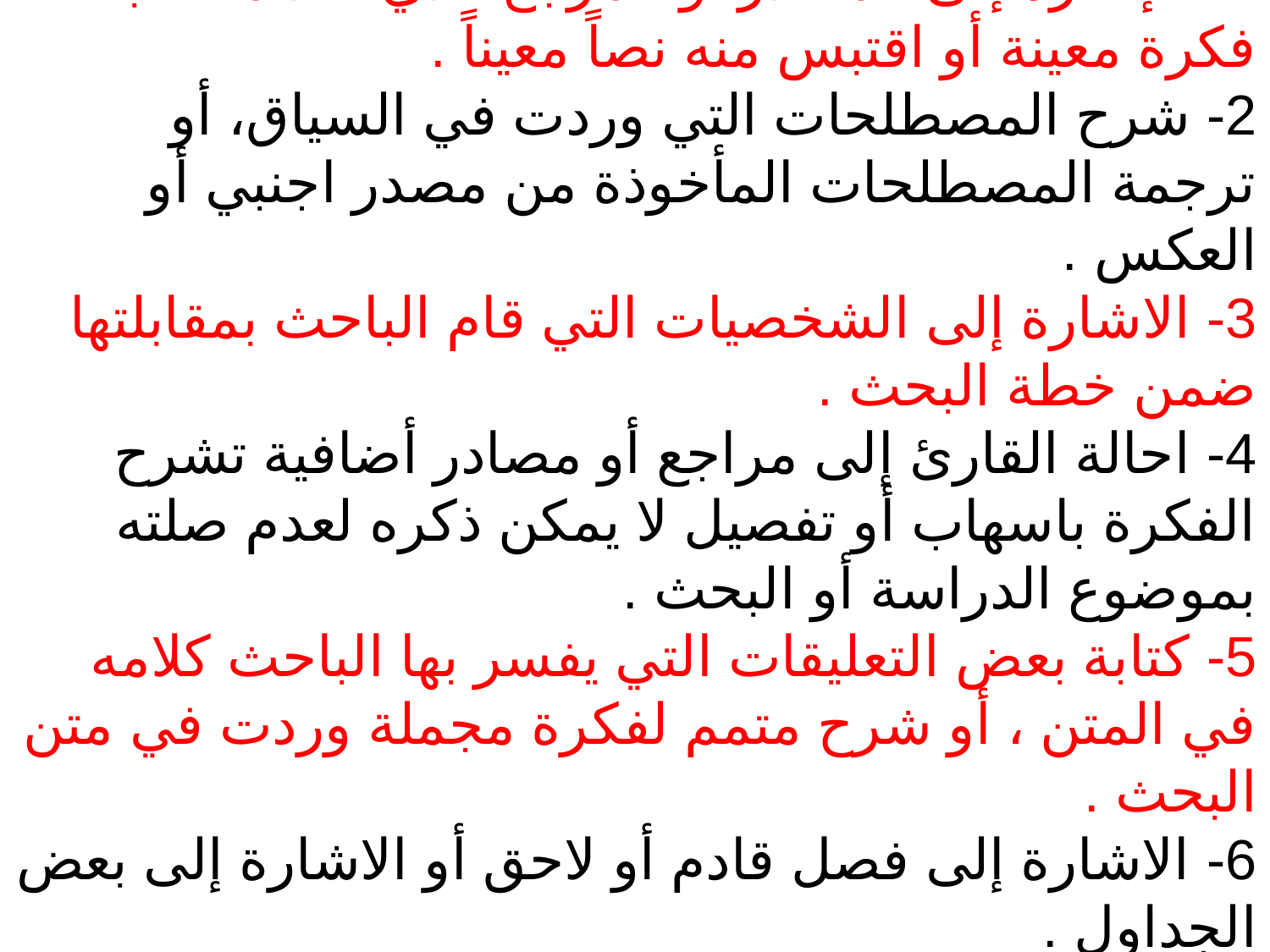

أغراض كتابة الحواشي والهوامش :
1- الإشارة إلى المصدر أو المرجع الذي اخذ منه الباحث فكرة معينة أو اقتبس منه نصاً معيناً .
2- شرح المصطلحات التي وردت في السياق، أو ترجمة المصطلحات المأخوذة من مصدر اجنبي أو العكس .
3- الاشارة إلى الشخصيات التي قام الباحث بمقابلتها ضمن خطة البحث .
4- احالة القارئ إلى مراجع أو مصادر أضافية تشرح الفكرة باسهاب أو تفصيل لا يمكن ذكره لعدم صلته بموضوع الدراسة أو البحث .
5- كتابة بعض التعليقات التي يفسر بها الباحث كلامه في المتن ، أو شرح متمم لفكرة مجملة وردت في متن البحث .
6- الاشارة إلى فصل قادم أو لاحق أو الاشارة إلى بعض الجداول .
7- لتوجيه شكر وتقدير.